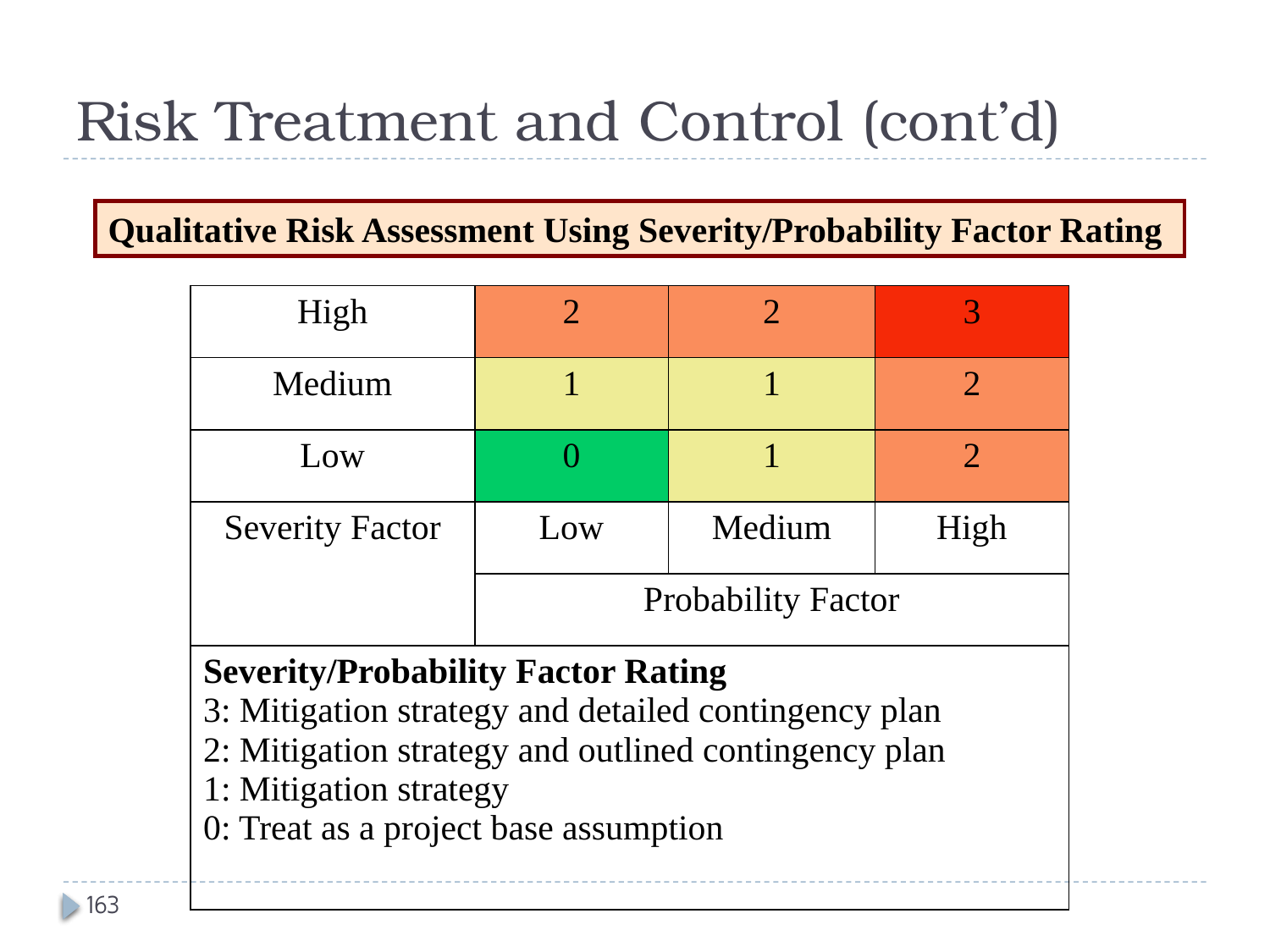

# Risk Treatment and Control (cont’d)
Qualitative Risk Assessment Using Severity/Probability Factor Rating
| High | 2 | 2 | 3 |
| --- | --- | --- | --- |
| Medium | 1 | 1 | 2 |
| Low | 0 | 1 | 2 |
| Severity Factor | Low | Medium | High |
|  | Probability Factor |  |  |
| Severity/Probability Factor Rating 3: Mitigation strategy and detailed contingency plan 2: Mitigation strategy and outlined contingency plan 1: Mitigation strategy 0: Treat as a project base assumption |  |  |  |

163